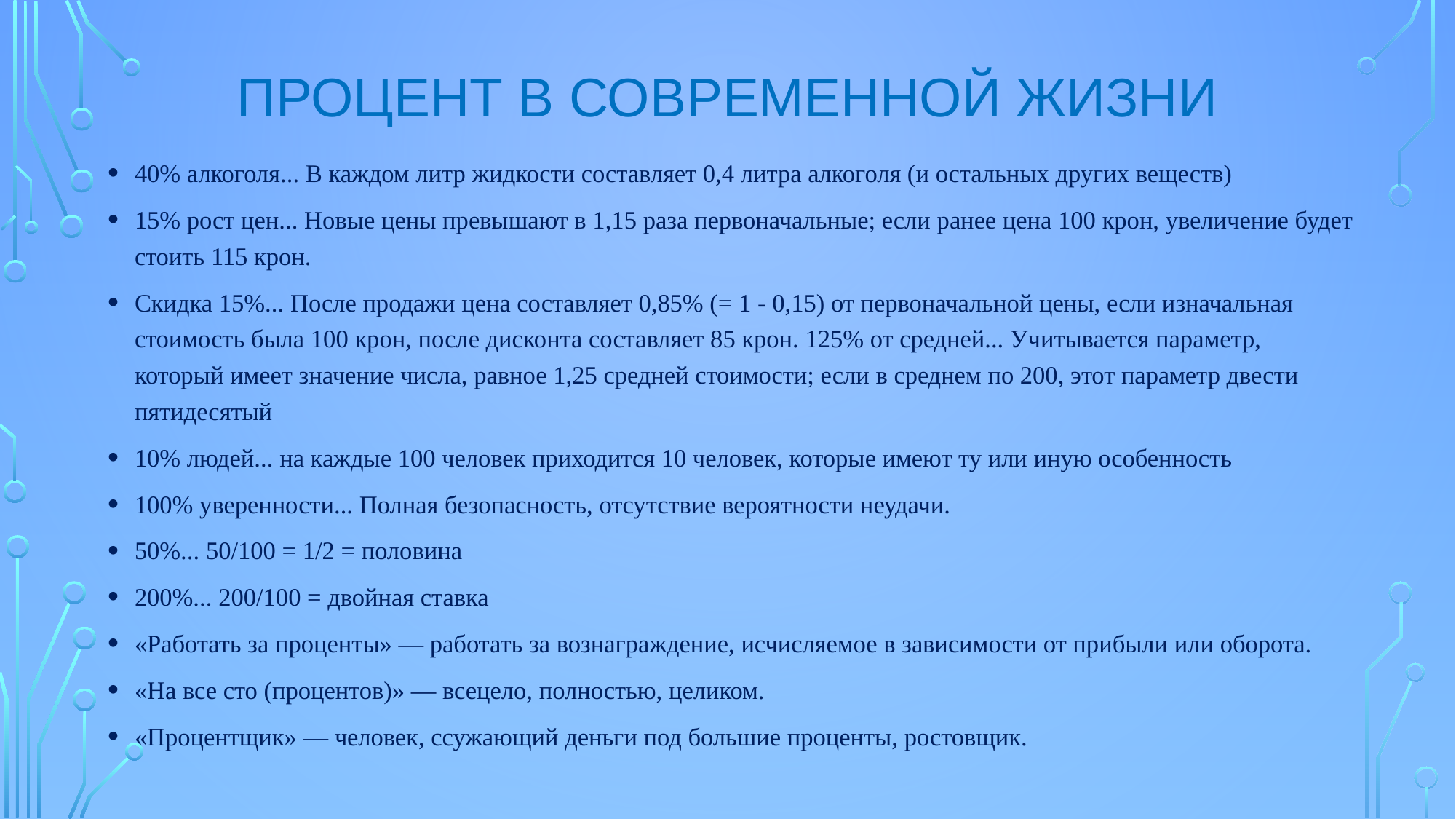

# Процент в современной жизни
40% алкоголя... В каждом литр жидкости составляет 0,4 литра алкоголя (и остальных других веществ)
15% рост цен... Новые цены превышают в 1,15 раза первоначальные; если ранее цена 100 крон, увеличение будет стоить 115 крон.
Скидка 15%... После продажи цена составляет 0,85% (= 1 - 0,15) от первоначальной цены, если изначальная стоимость была 100 крон, после дисконта составляет 85 крон. 125% от средней... Учитывается параметр, который имеет значение числа, равное 1,25 средней стоимости; если в среднем по 200, этот параметр двести пятидесятый
10% людей... на каждые 100 человек приходится 10 человек, которые имеют ту или иную особенность
100% уверенности... Полная безопасность, отсутствие вероятности неудачи.
50%... 50/100 = 1/2 = половина
200%... 200/100 = двойная ставка
«Работать за проценты» — работать за вознаграждение, исчисляемое в зависимости от прибыли или оборота.
«На все сто (процентов)» — всецело, полностью, целиком.
«Процентщик» — человек, ссужающий деньги под большие проценты, ростовщик.